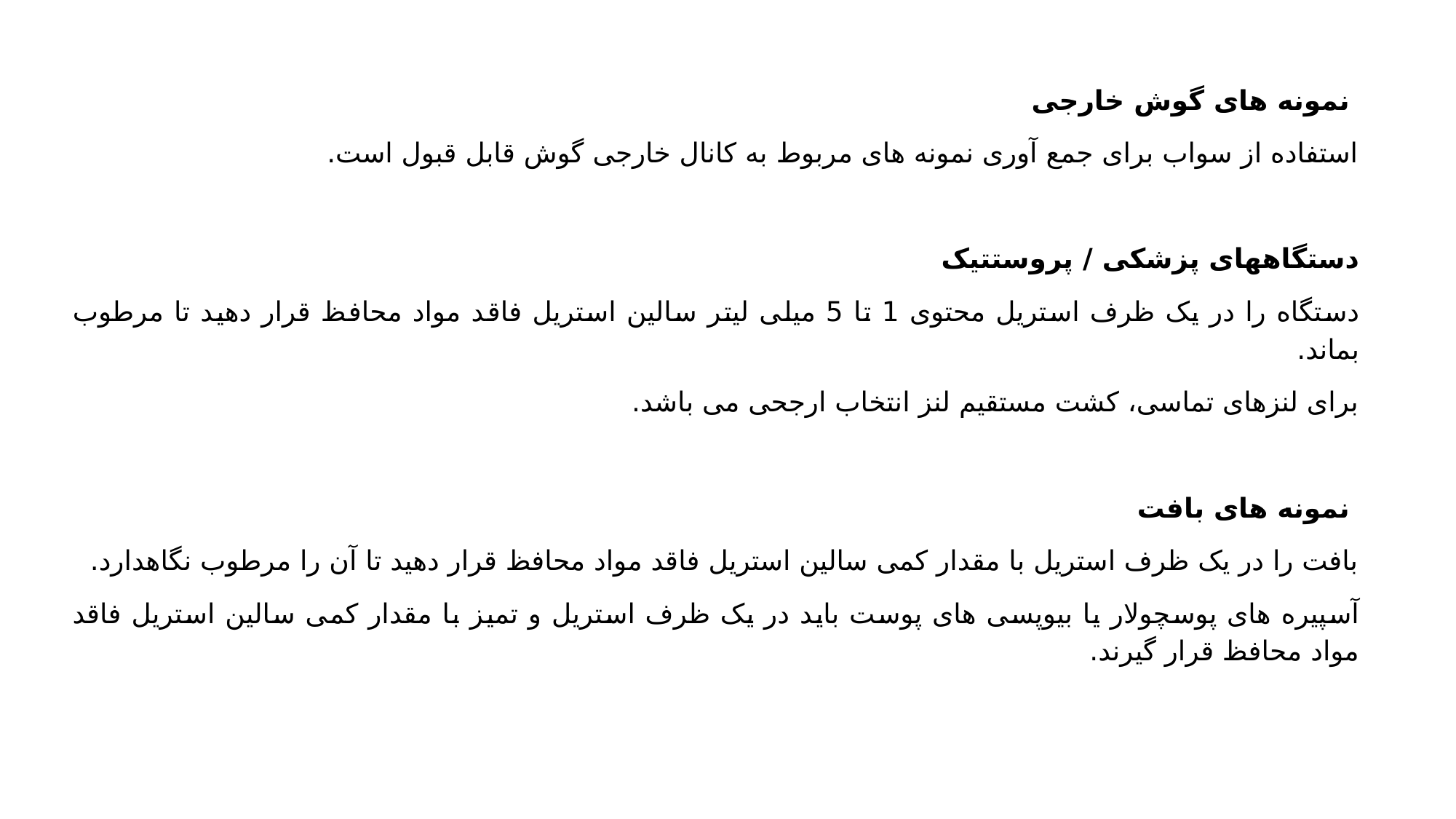

نمونه های گوش خارجی
استفاده از سواب برای جمع آوری نمونه های مربوط به کانال خارجی گوش قابل قبول است.

دستگاههای پزشکی / پروستتیک
دستگاه را در یک ظرف استریل محتوی 1 تا 5 میلی لیتر سالین استریل فاقد مواد محافظ قرار دهید تا مرطوب بماند.
برای لنزهای تماسی، کشت مستقیم لنز انتخاب ارجحی می باشد.

 نمونه های بافت
بافت را در یک ظرف استریل با مقدار کمی سالین استریل فاقد مواد محافظ قرار دهید تا آن را مرطوب نگاهدارد.
آسپیره های پوسچولار یا بیوپسی های پوست باید در یک ظرف استریل و تمیز با مقدار کمی سالین استریل فاقد مواد محافظ قرار گیرند.